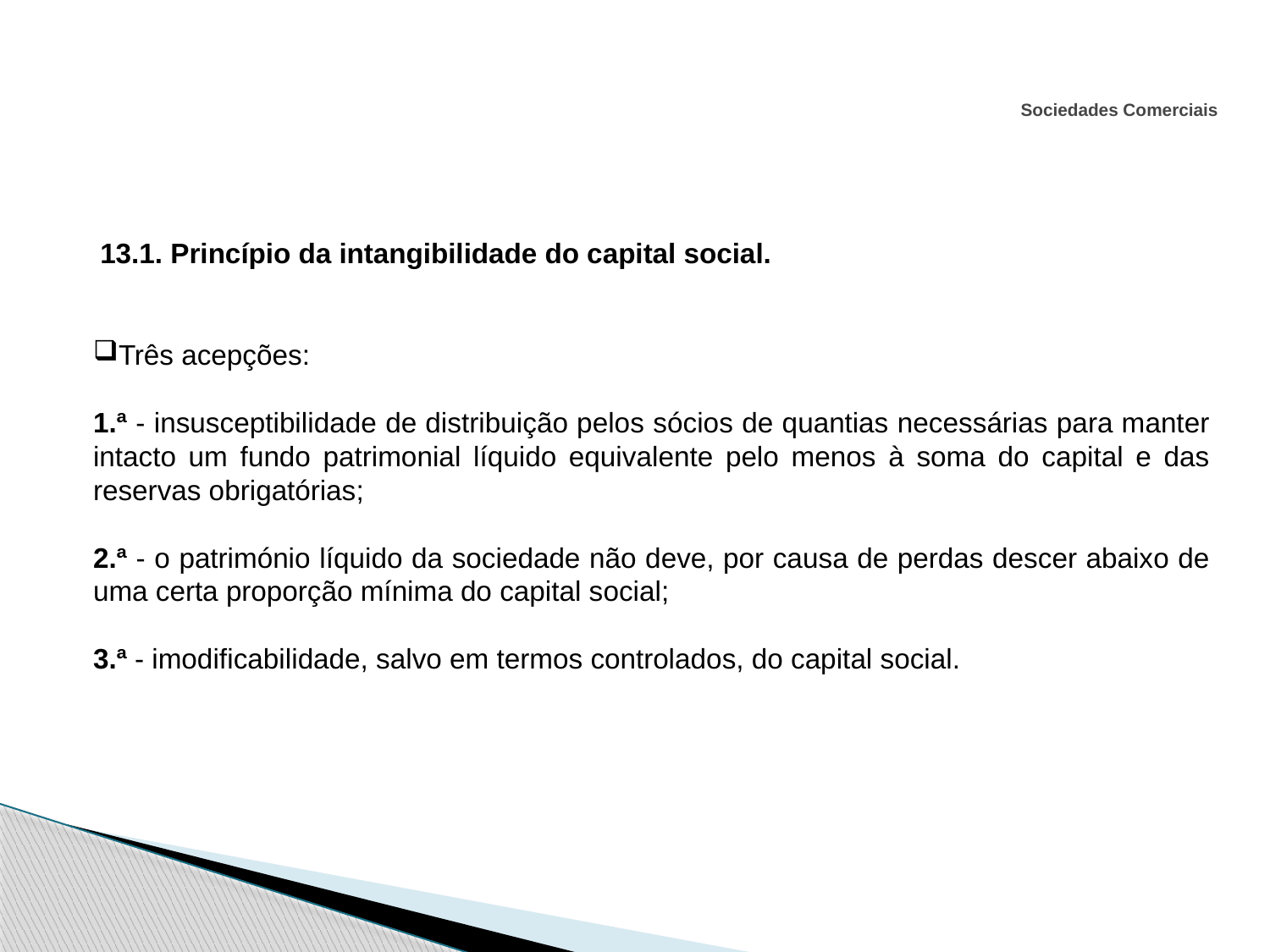

# Sociedades Comerciais
 13.1. Princípio da intangibilidade do capital social.

Três acepções:

1.ª - insusceptibilidade de distribuição pelos sócios de quantias necessárias para manter intacto um fundo patrimonial líquido equivalente pelo menos à soma do capital e das reservas obrigatórias;

2.ª - o património líquido da sociedade não deve, por causa de perdas descer abaixo de uma certa proporção mínima do capital social;

3.ª - imodificabilidade, salvo em termos controlados, do capital social.